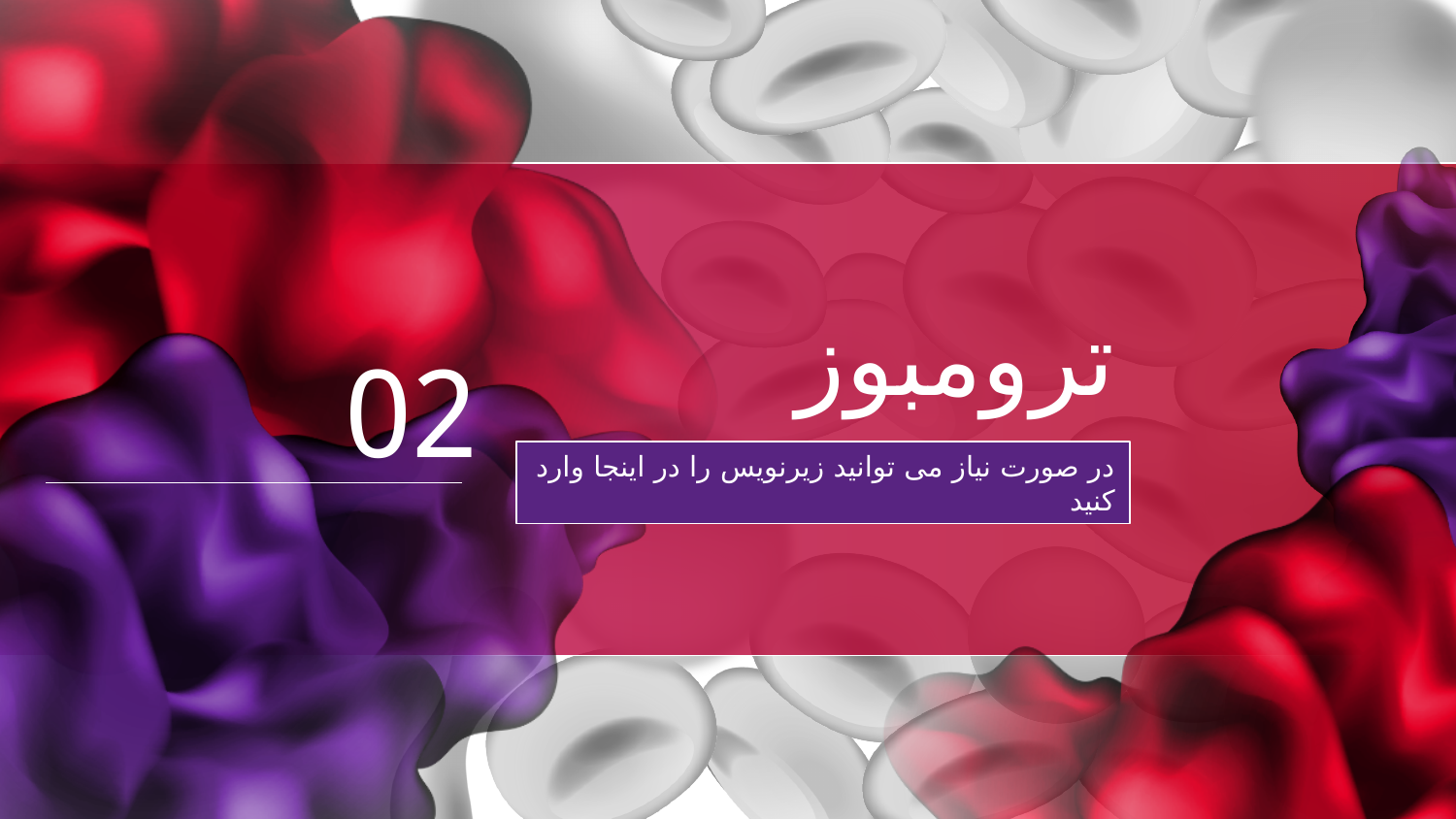

# ترومبوز
02
در صورت نیاز می توانید زیرنویس را در اینجا وارد کنید